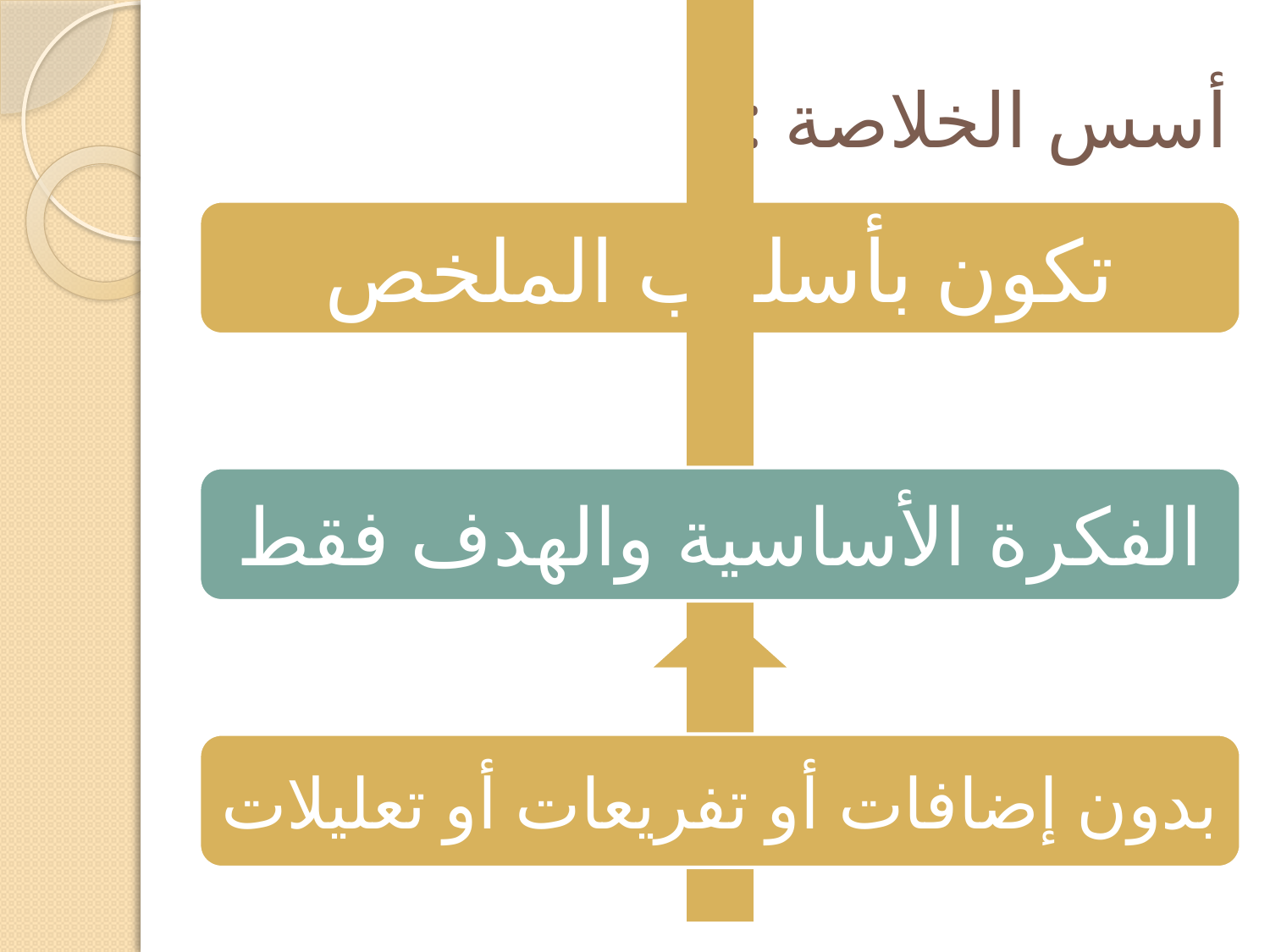

# أسس الخلاصة :
تكون بأسلوب الملخص